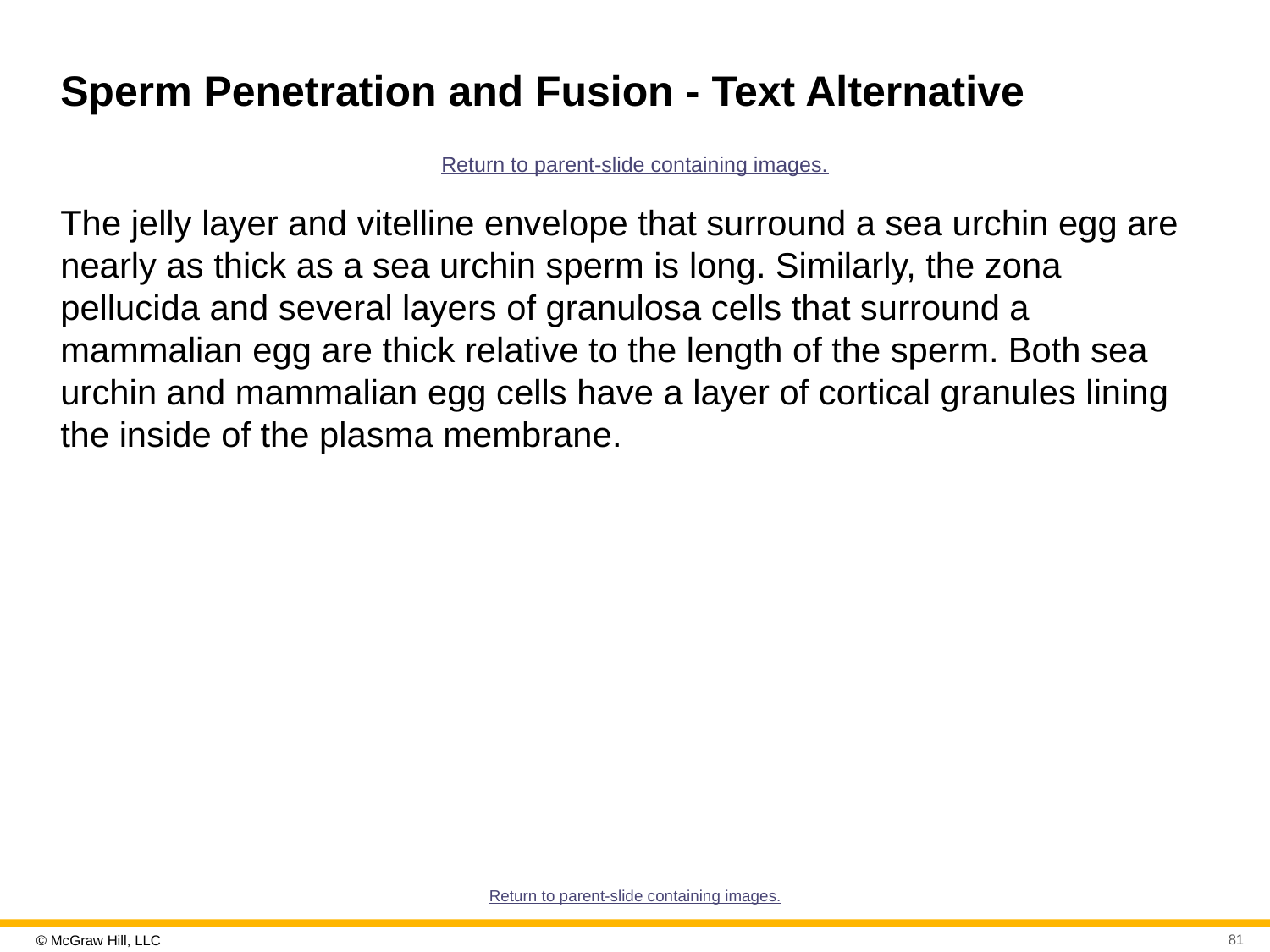

# Sperm Penetration and Fusion - Text Alternative
Return to parent-slide containing images.
The jelly layer and vitelline envelope that surround a sea urchin egg are nearly as thick as a sea urchin sperm is long. Similarly, the zona pellucida and several layers of granulosa cells that surround a mammalian egg are thick relative to the length of the sperm. Both sea urchin and mammalian egg cells have a layer of cortical granules lining the inside of the plasma membrane.
Return to parent-slide containing images.
81